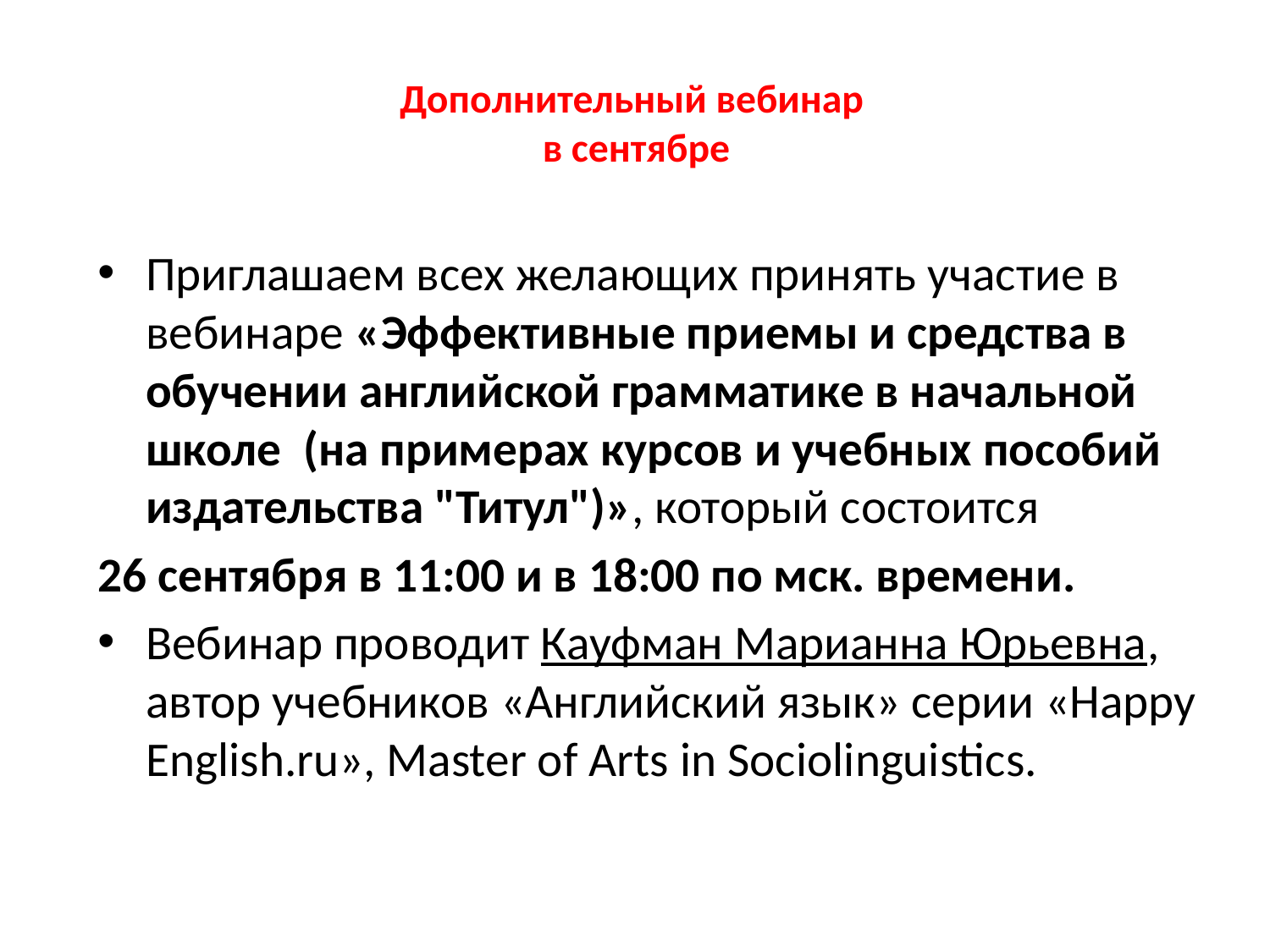

# Дополнительный вебинар в сентябре
Приглашаем всех желающих принять участие в вебинаре «Эффективные приемы и средства в обучении английской грамматике в начальной школе  (на примерах курсов и учебных пособий издательства "Титул")», который состоится
26 сентября в 11:00 и в 18:00 по мск. времени.
Вебинар проводит Кауфман Марианна Юрьевна, автор учебников «Английский язык» серии «Happy English.ru», Master of Arts in Sociolinguistics.